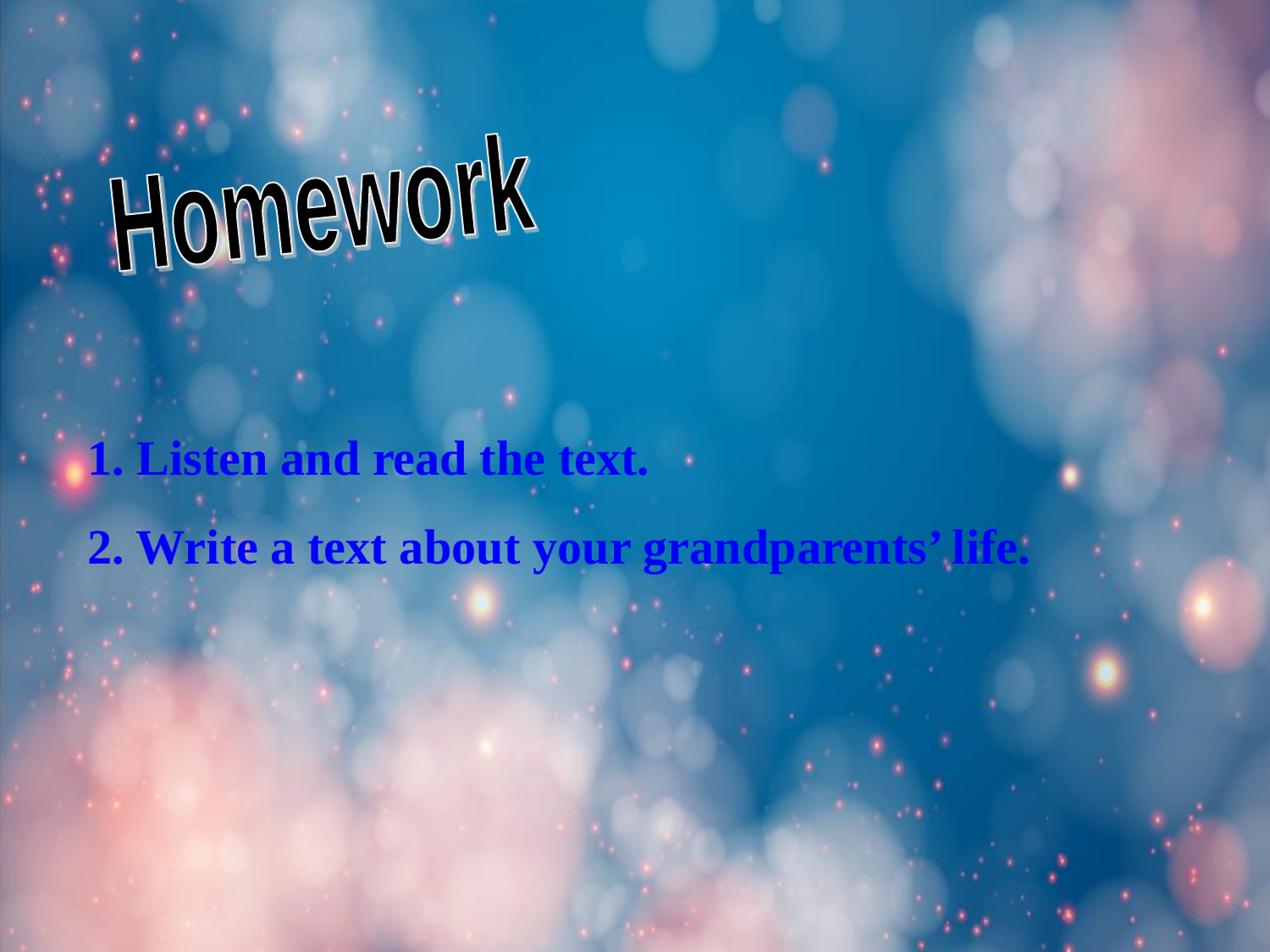

Homework
1. Listen and read the text.
2. Write a text about your grandparents’ life.